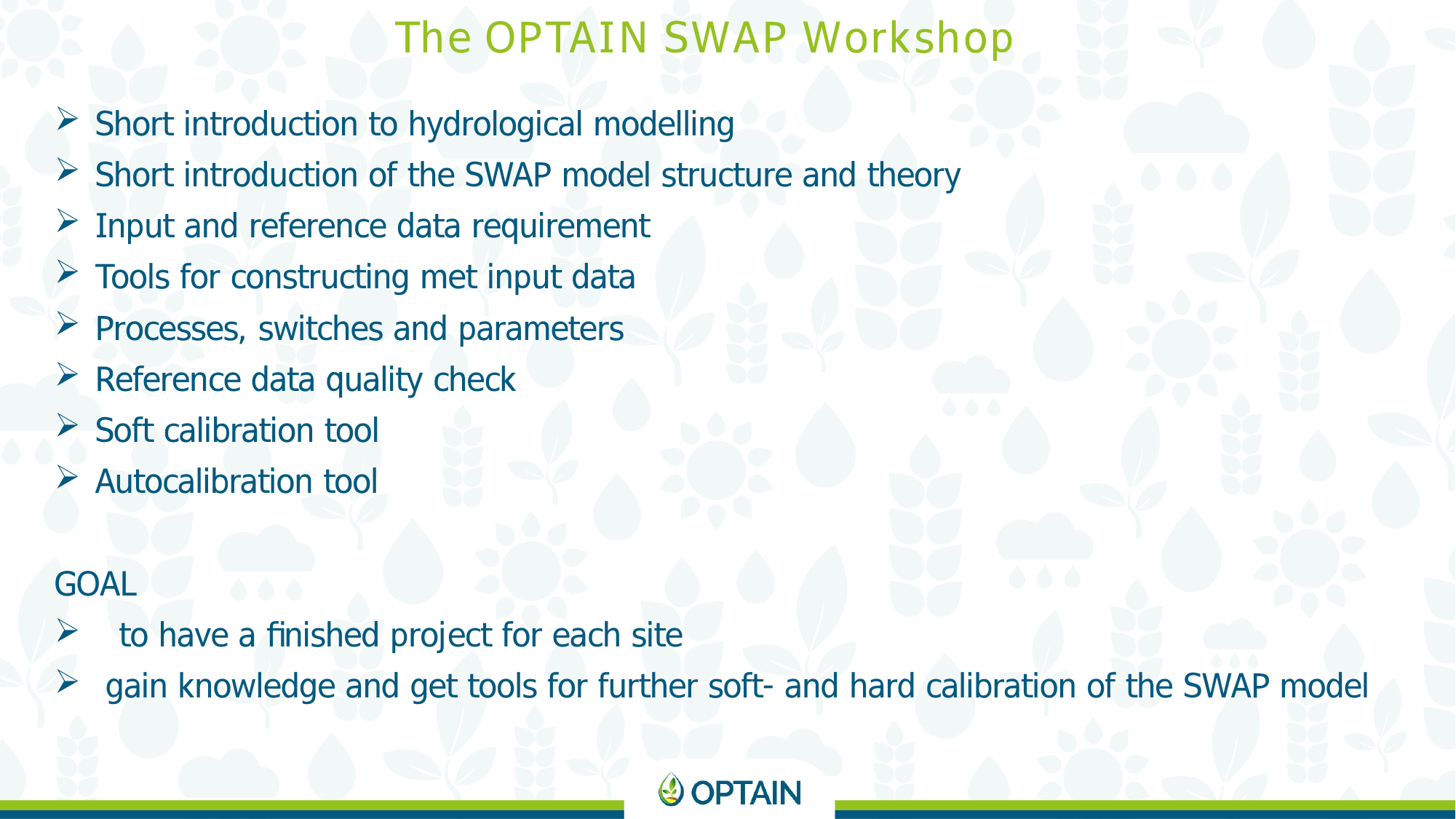

The OPTAIN SWAP Workshop
Short introduction to hydrological modelling
Short introduction of the SWAP model structure and theory
Input and reference data requirement
Tools for constructing met input data
Processes, switches and parameters
Reference data quality check
Soft calibration tool
Autocalibration tool

GOAL
 to have a finished project for each site
 gain knowledge and get tools for further soft- and hard calibration of the SWAP model